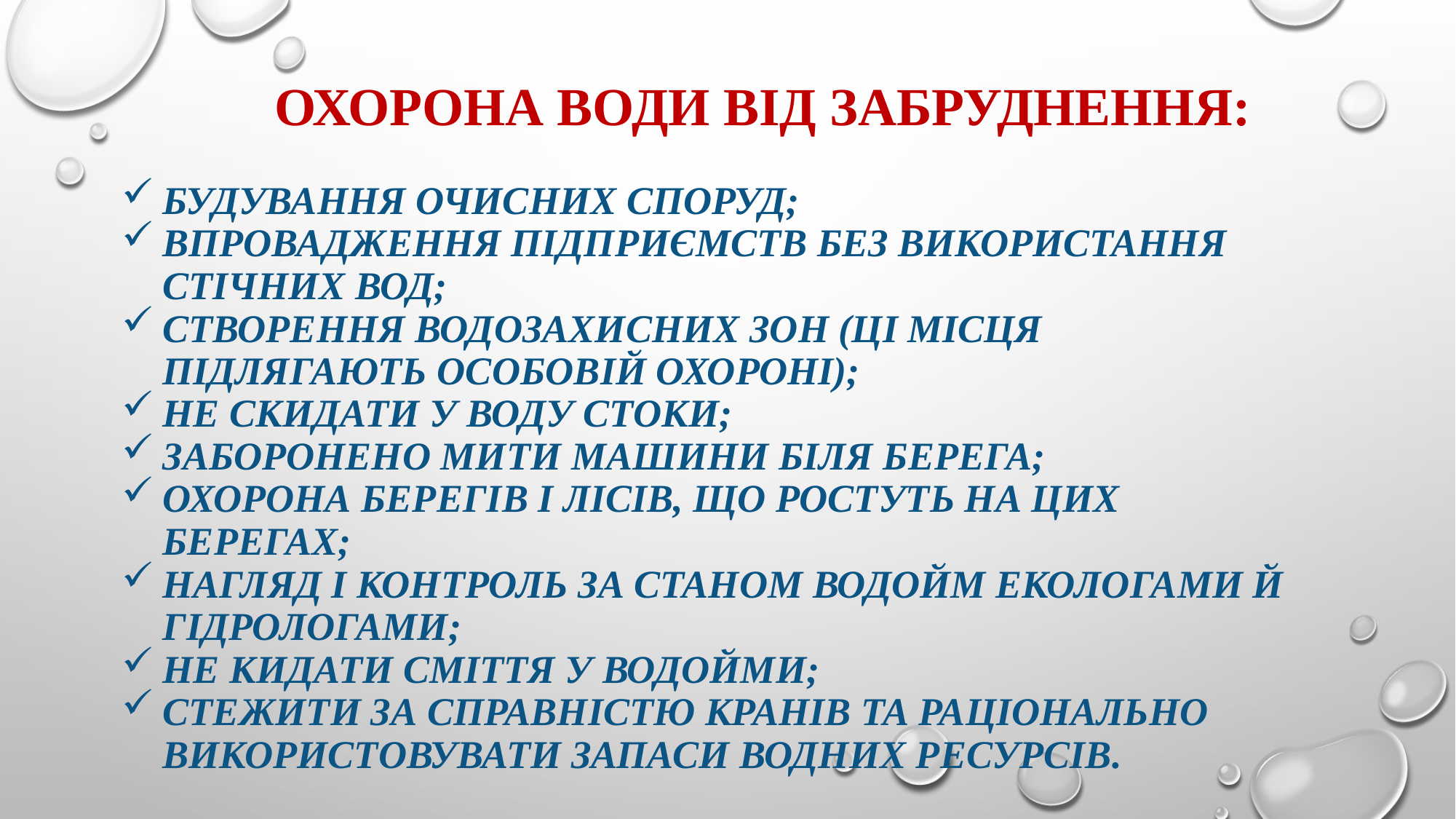

# охорона води від забруднення:
Будування очисних споруд;
впровадження підприємств без використання стічних вод;
Створення водозахисних зон (ці місця підлягають особовій охороні);
Не скидати у воду стоки;
заборонено мити машини біля берега;
Охорона берегів і лісів, що ростуть на цих берегах;
Нагляд і контроль за станом водойм екологами й гідрологами;
Не кидати сміття у водойми;
Стежити за справністю кранів та раціонально використовувати запаси водних ресурсів.